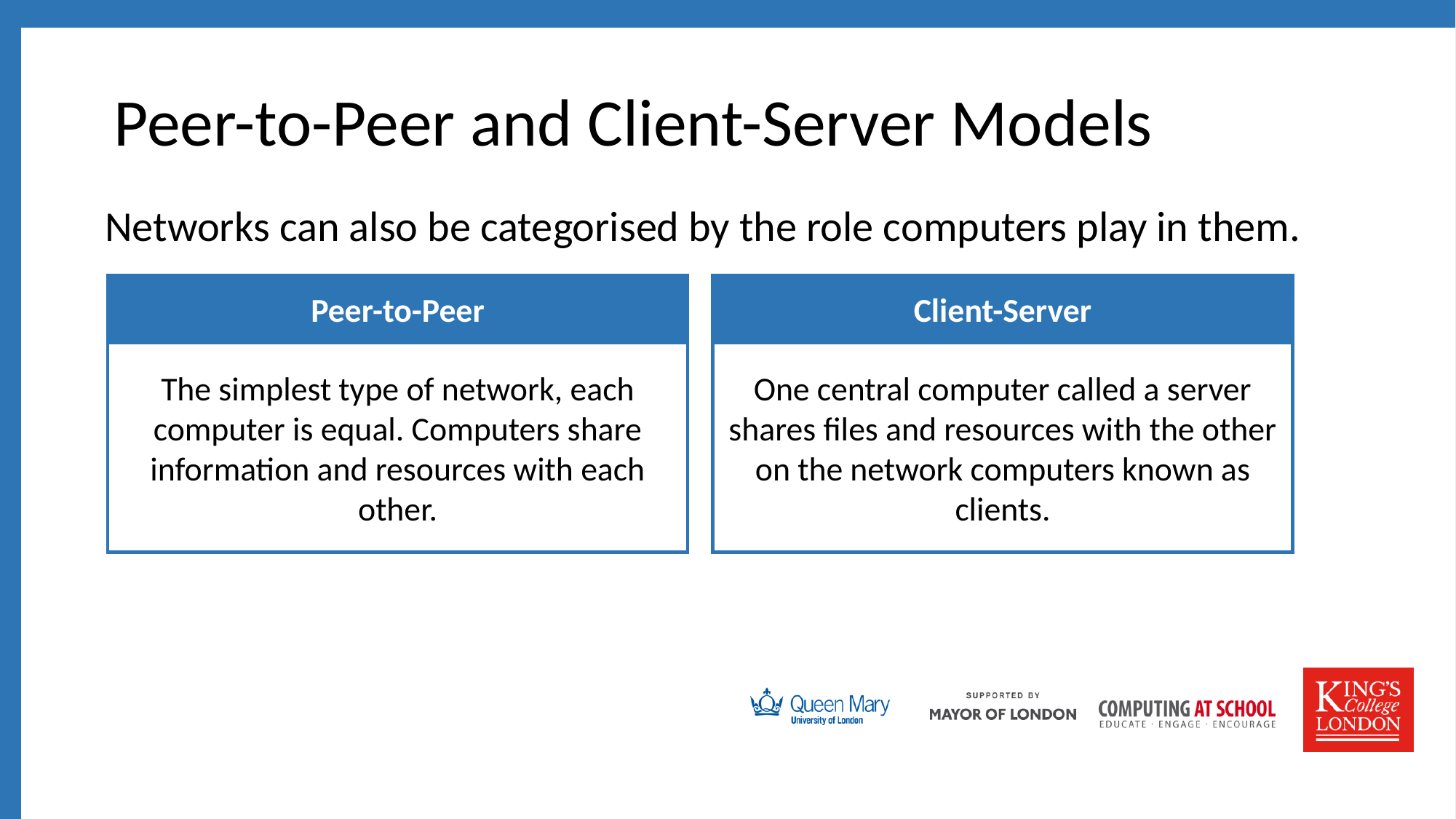

# Peer-to-Peer and Client-Server Models
Networks can also be categorised by the role computers play in them.

Peer-to-Peer
The simplest type of network, each computer is equal. Computers share information and resources with each other.
Client-Server
One central computer called a server shares files and resources with the other on the network computers known as clients.